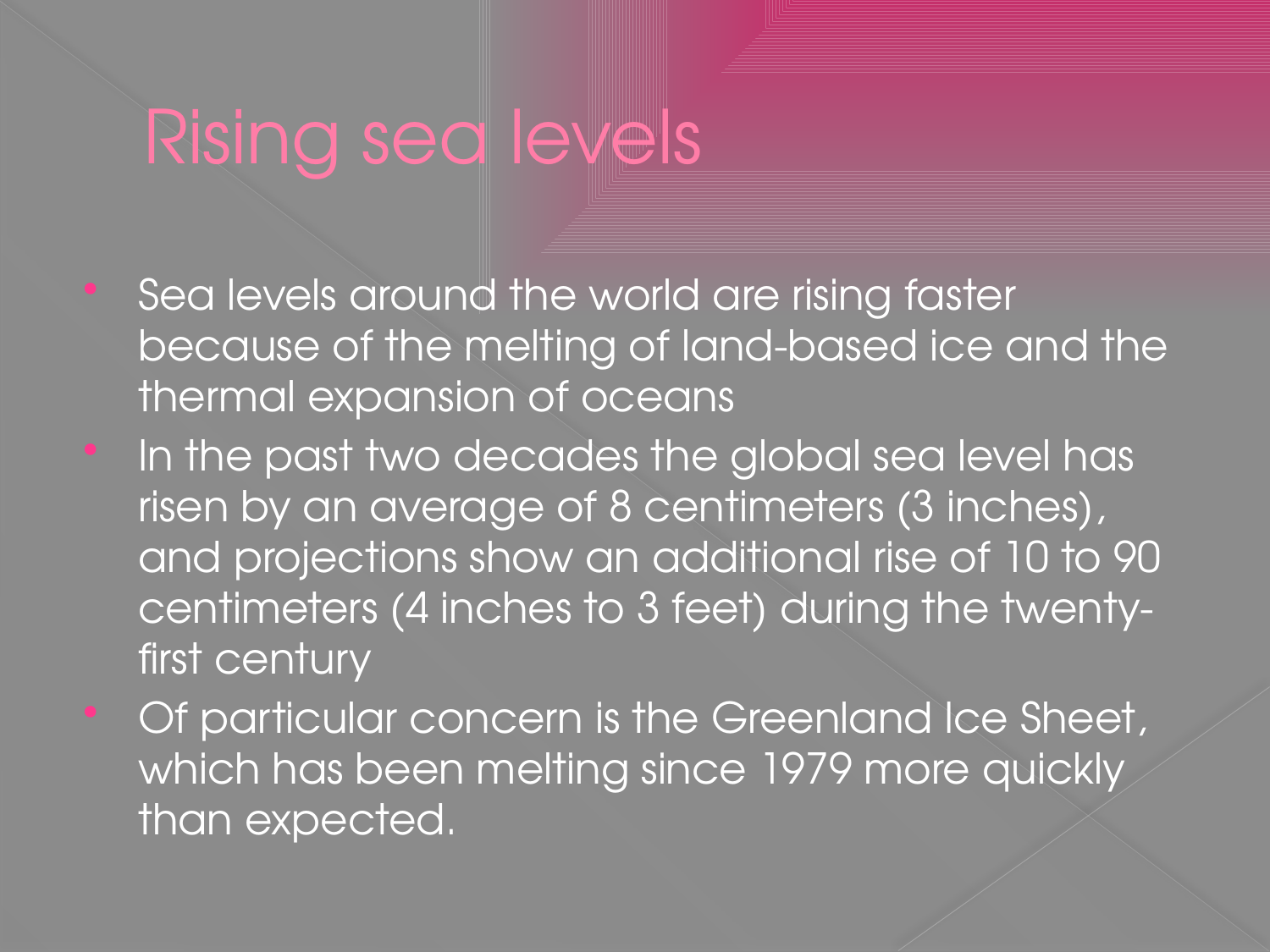

# Rising sea levels
Sea levels around the world are rising faster because of the melting of land-based ice and the thermal expansion of oceans
In the past two decades the global sea level has risen by an average of 8 centimeters (3 inches), and projections show an additional rise of 10 to 90 centimeters (4 inches to 3 feet) during the twenty-first century
Of particular concern is the Greenland Ice Sheet, which has been melting since 1979 more quickly than expected.